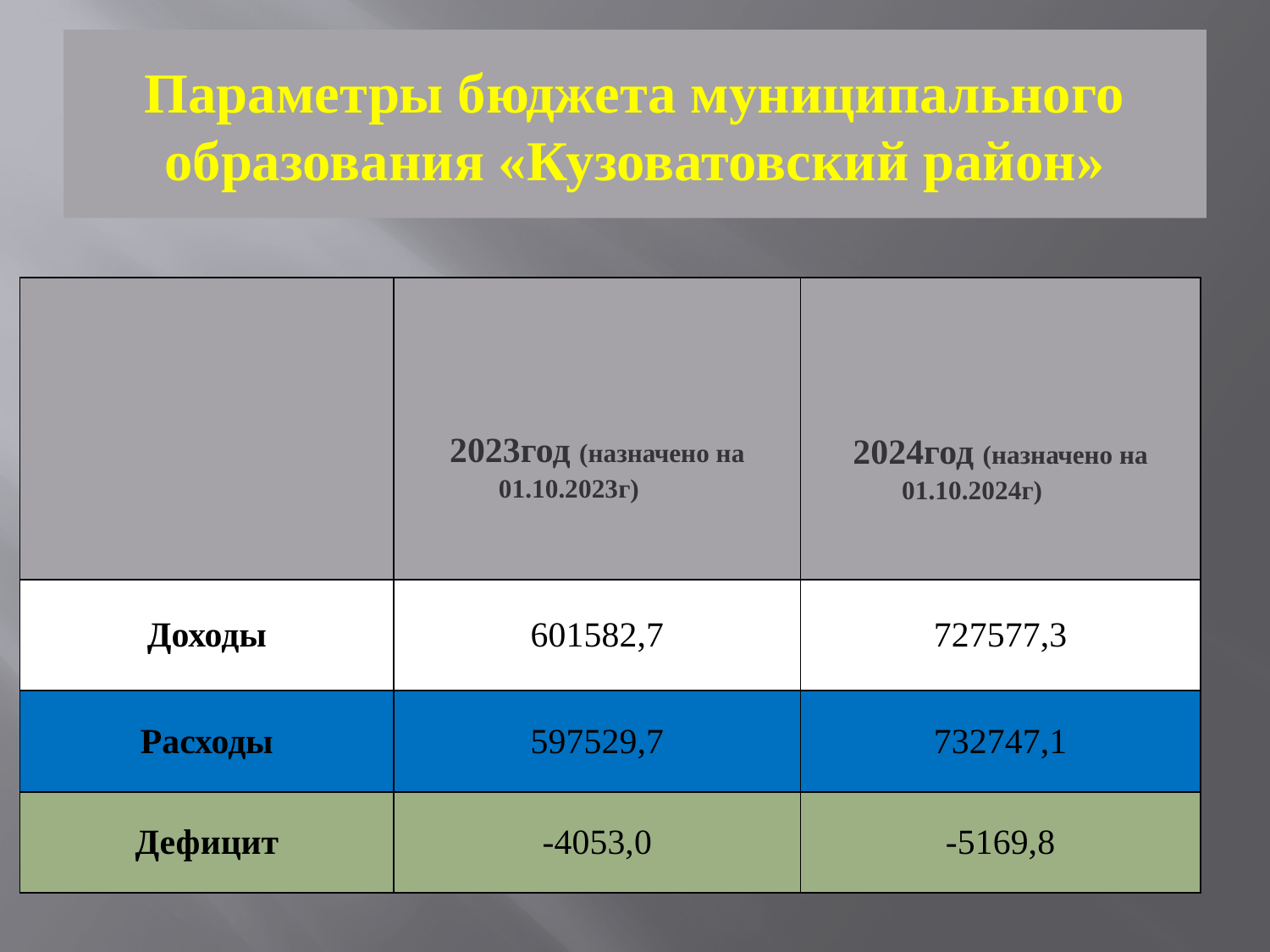

# Параметры бюджета муниципального образования «Кузоватовский район»
|  | 2023год (назначено на 01.10.2023г) | 2024год (назначено на 01.10.2024г) |
| --- | --- | --- |
| Доходы | 601582,7 | 727577,3 |
| Расходы | 597529,7 | 732747,1 |
| Дефицит | -4053,0 | -5169,8 |